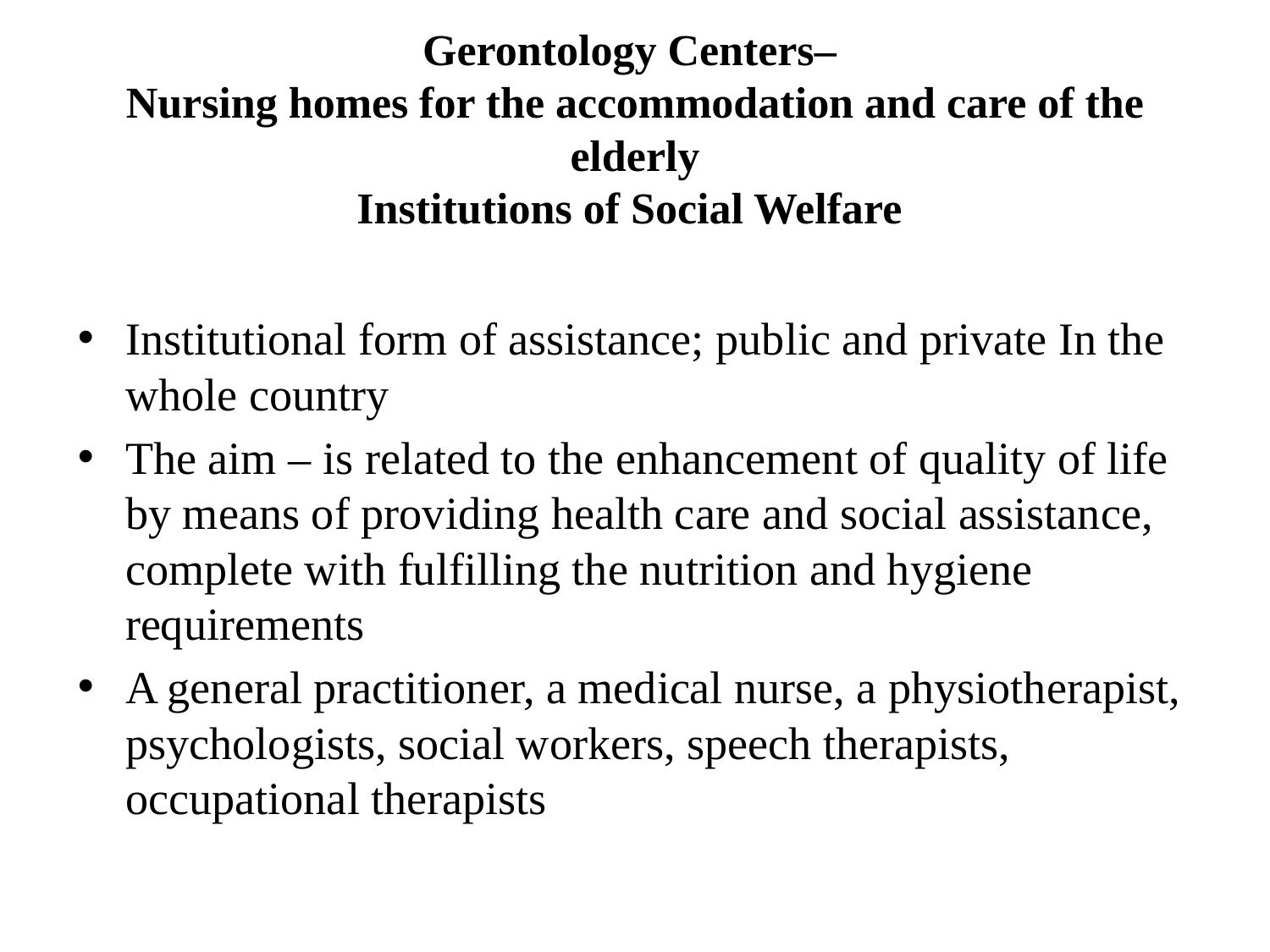

# Gerontology Centers– Nursing homes for the accommodation and care of the elderly Institutions of Social Welfare

Institutional form of assistance; public and private In the whole country
The aim – is related to the enhancement of quality of life by means of providing health care and social assistance, complete with fulfilling the nutrition and hygiene requirements
A general practitioner, a medical nurse, a physiotherapist, psychologists, social workers, speech therapists, occupational therapists